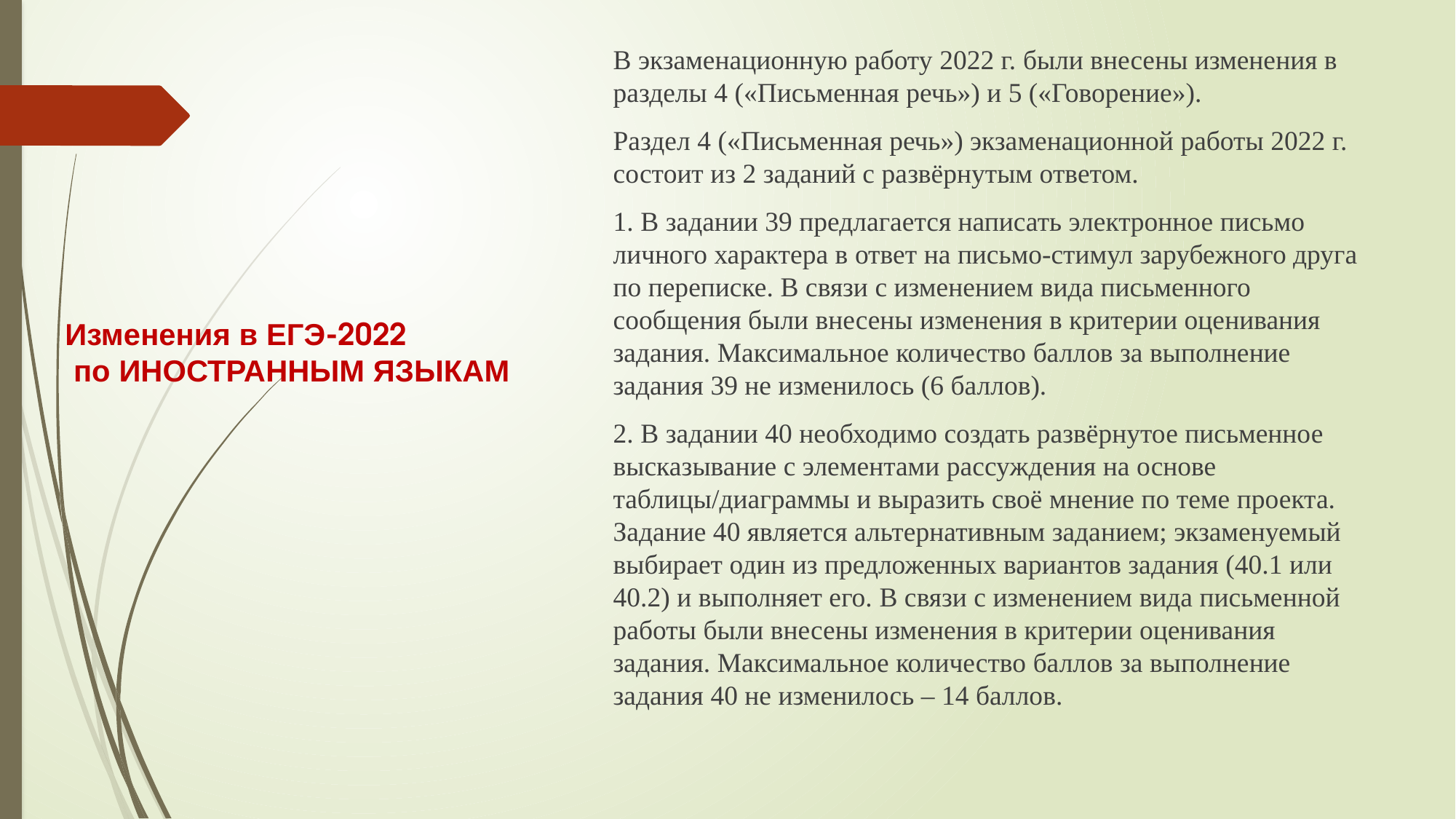

В экзаменационную работу 2022 г. были внесены изменения в разделы 4 («Письменная речь») и 5 («Говорение»).
Раздел 4 («Письменная речь») экзаменационной работы 2022 г. состоит из 2 заданий с развёрнутым ответом.
1. В задании 39 предлагается написать электронное письмо личного характера в ответ на письмо-стимул зарубежного друга по переписке. В связи с изменением вида письменного сообщения были внесены изменения в критерии оценивания задания. Максимальное количество баллов за выполнение задания 39 не изменилось (6 баллов).
2. В задании 40 необходимо создать развёрнутое письменное высказывание с элементами рассуждения на основе таблицы/диаграммы и выразить своё мнение по теме проекта. Задание 40 является альтернативным заданием; экзаменуемый выбирает один из предложенных вариантов задания (40.1 или 40.2) и выполняет его. В связи с изменением вида письменной работы были внесены изменения в критерии оценивания задания. Максимальное количество баллов за выполнение задания 40 не изменилось – 14 баллов.

# Изменения в ЕГЭ-2022 по ИНОСТРАННЫМ ЯЗЫКАМ